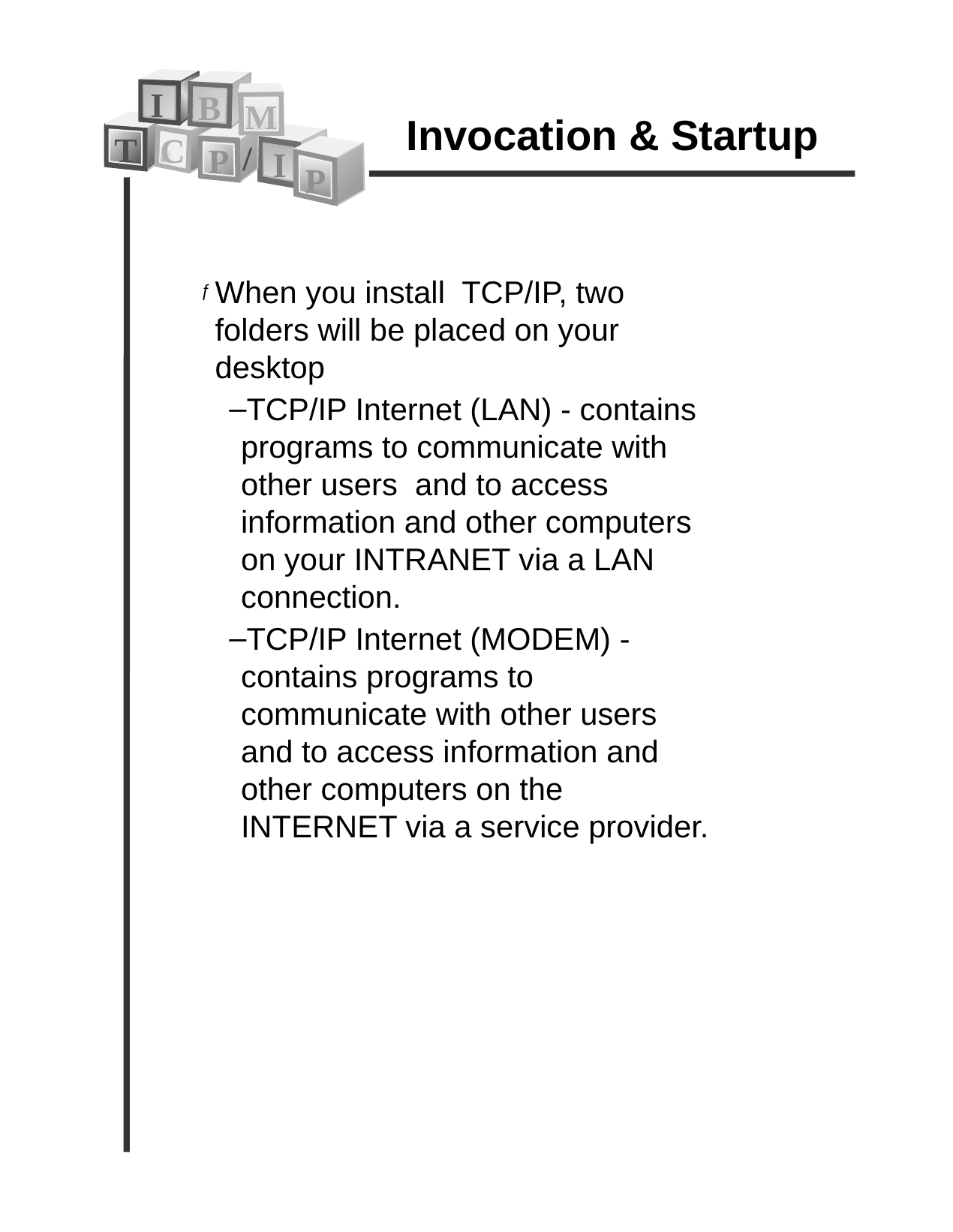

Invocation & Startup

I

B

M

T
C

/

P

I

P

When you install  TCP/IP, two folders will be placed on your desktop
TCP/IP Internet (LAN) - contains programs to communicate with other users  and to access information and other computers on your INTRANET via a LAN connection.
TCP/IP Internet (MODEM) - contains programs to communicate with other users and to access information and other computers on the INTERNET via a service provider.